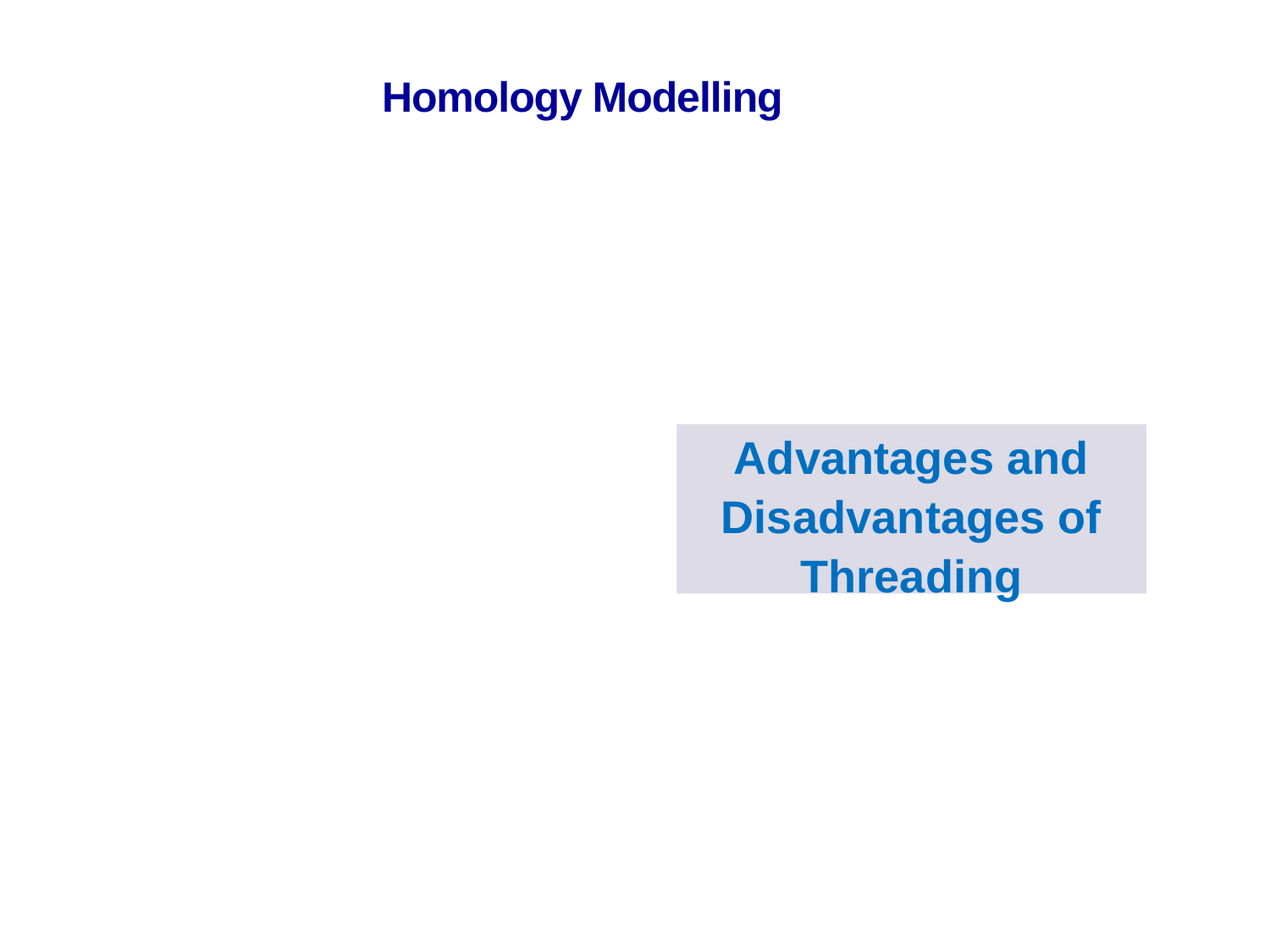

Homology Modelling
Advantages and Disadvantages of Threading